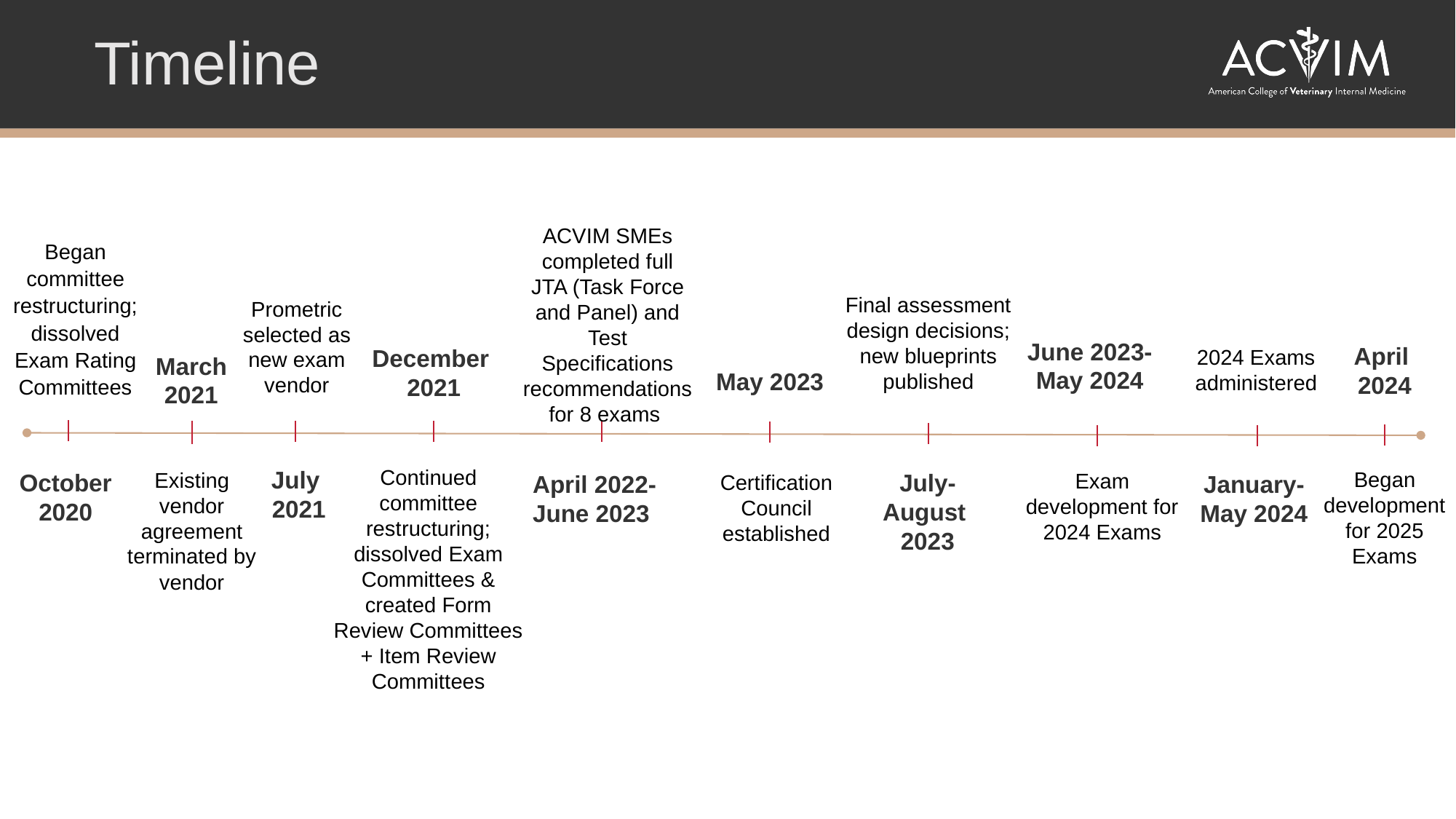

Timeline
ACVIM SMEs completed full JTA (Task Force and Panel) and Test Specifications recommendations for 8 exams
Began committee restructuring; dissolved Exam Rating Committees
Final assessment design decisions; new blueprints published
Prometric selected as new exam vendor
June 2023-May 2024
April
2024
December
2021
2024 Exams administered
March 2021
May 2023
Continued committee restructuring; dissolved Exam Committees & created Form Review Committees + Item Review Committees
July
2021
Began development for 2025 Exams
Existing vendor agreement terminated by vendor
July-
August
2023
Exam development for 2024 Exams
October 2020
April 2022-June 2023
Certification Council established
January-
May 2024